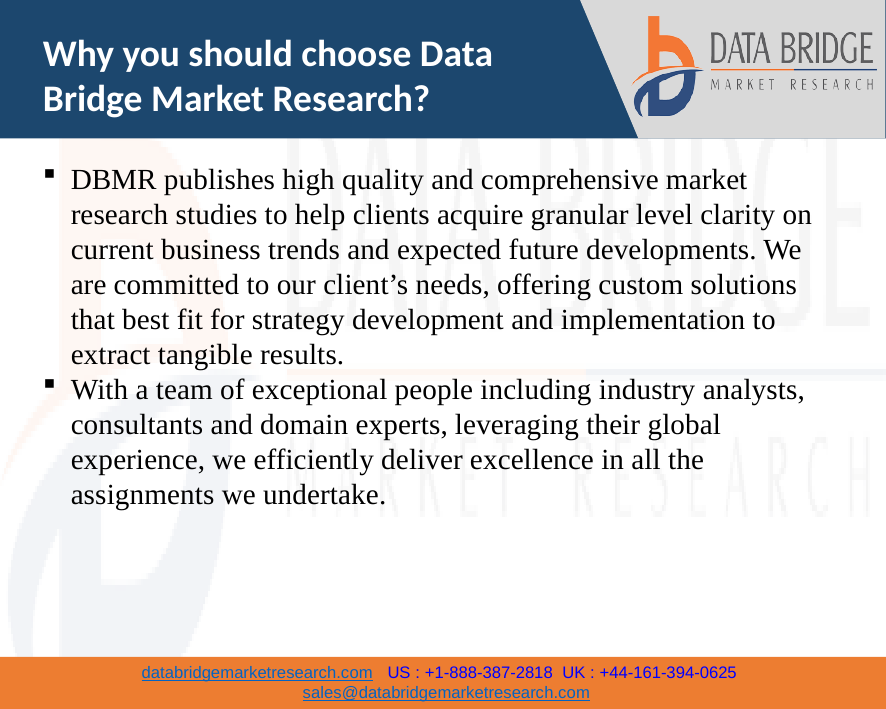

Why you should choose Data Bridge Market Research?

DBMR publishes high quality and comprehensive market research studies to help clients acquire granular level clarity on current business trends and expected future developments. We are committed to our client’s needs, offering custom solutions that best fit for strategy development and implementation to extract tangible results.
With a team of exceptional people including industry analysts, consultants and domain experts, leveraging their global experience, we efficiently deliver excellence in all the assignments we undertake.
5